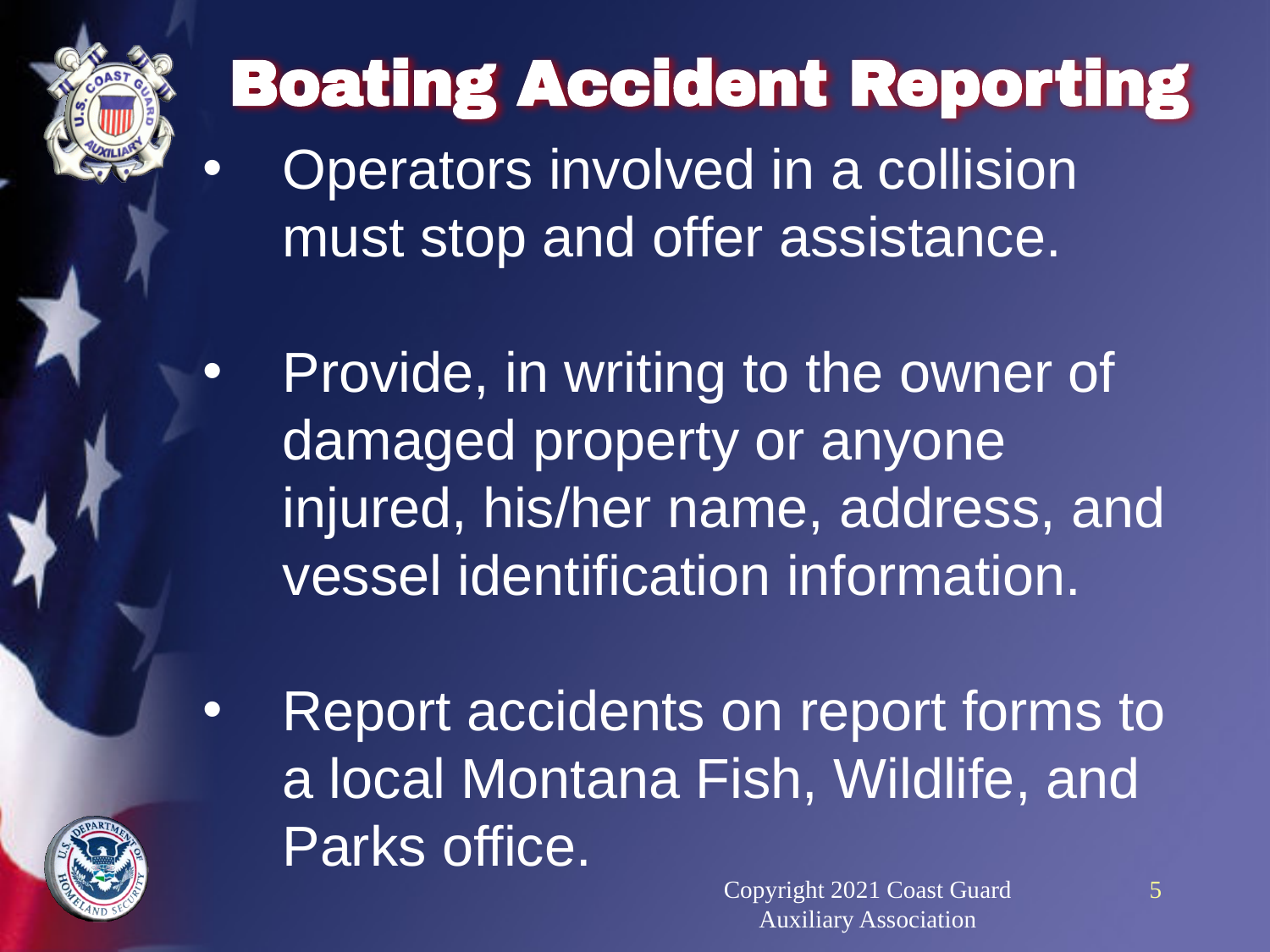

# Boating Accident Reporting
Operators involved in a collision must stop and offer assistance.

Provide, in writing to the owner of damaged property or anyone injured, his/her name, address, and vessel identification information.

Report accidents on report forms to a local Montana Fish, Wildlife, and Parks office.
Copyright 2021 Coast Guard Auxiliary Association
5